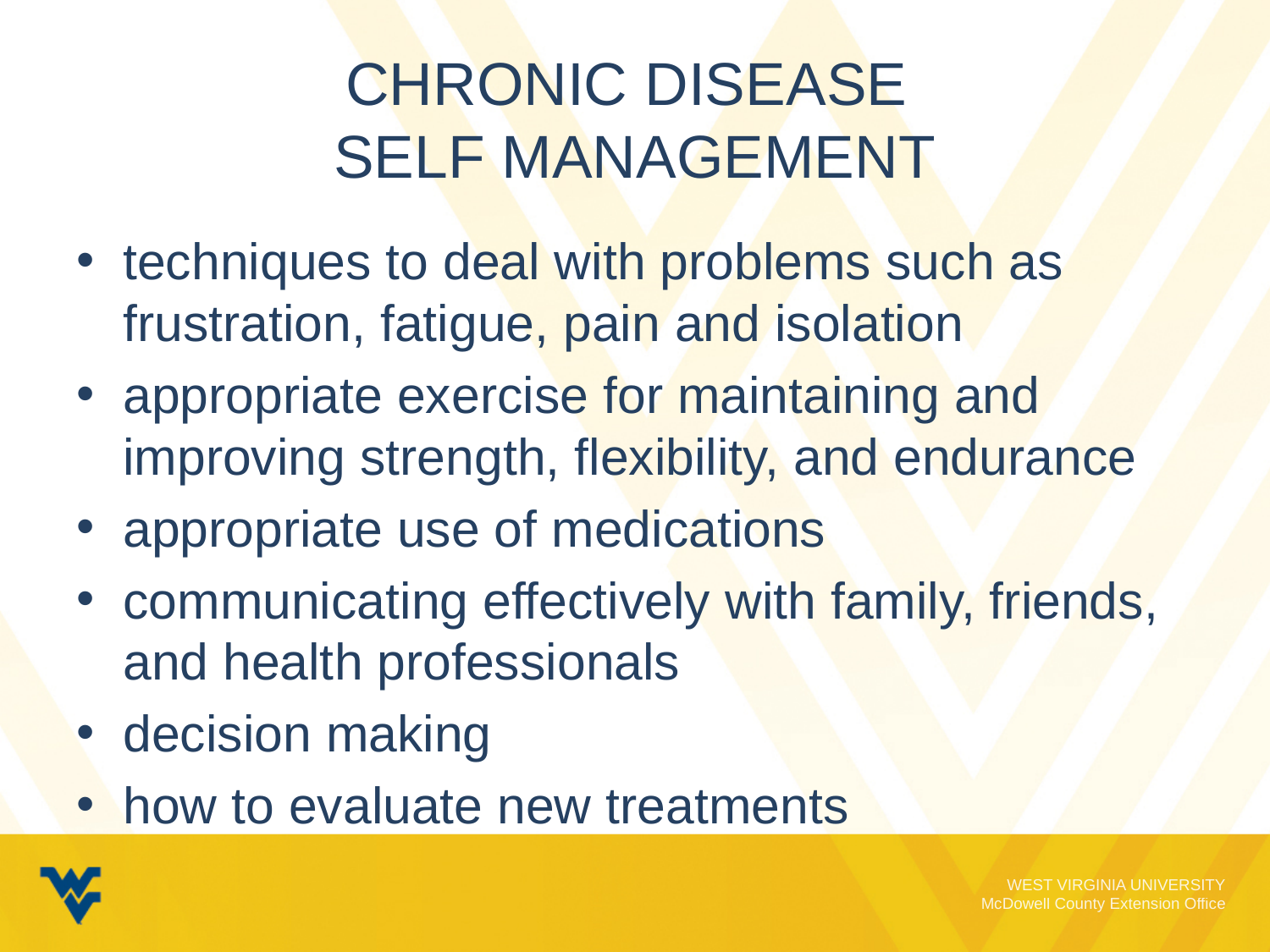

# Chronic disease self management
techniques to deal with problems such as frustration, fatigue, pain and isolation
appropriate exercise for maintaining and improving strength, flexibility, and endurance
appropriate use of medications
communicating effectively with family, friends, and health professionals
decision making
how to evaluate new treatments